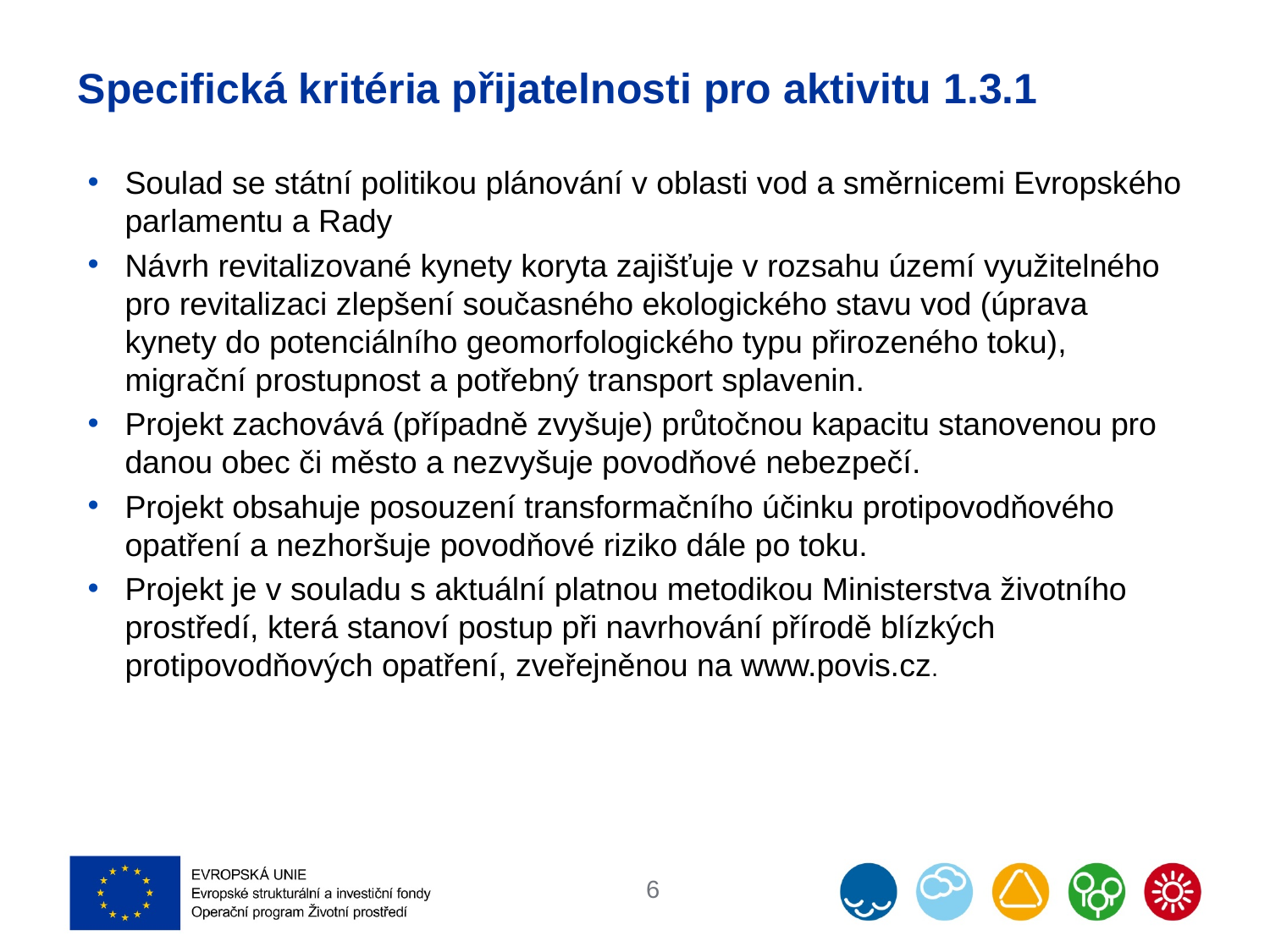

# Specifická kritéria přijatelnosti pro aktivitu 1.3.1
Soulad se státní politikou plánování v oblasti vod a směrnicemi Evropského parlamentu a Rady
Návrh revitalizované kynety koryta zajišťuje v rozsahu území využitelného pro revitalizaci zlepšení současného ekologického stavu vod (úprava kynety do potenciálního geomorfologického typu přirozeného toku), migrační prostupnost a potřebný transport splavenin.
Projekt zachovává (případně zvyšuje) průtočnou kapacitu stanovenou pro danou obec či město a nezvyšuje povodňové nebezpečí.
Projekt obsahuje posouzení transformačního účinku protipovodňového opatření a nezhoršuje povodňové riziko dále po toku.
Projekt je v souladu s aktuální platnou metodikou Ministerstva životního prostředí, která stanoví postup při navrhování přírodě blízkých protipovodňových opatření, zveřejněnou na www.povis.cz.
6